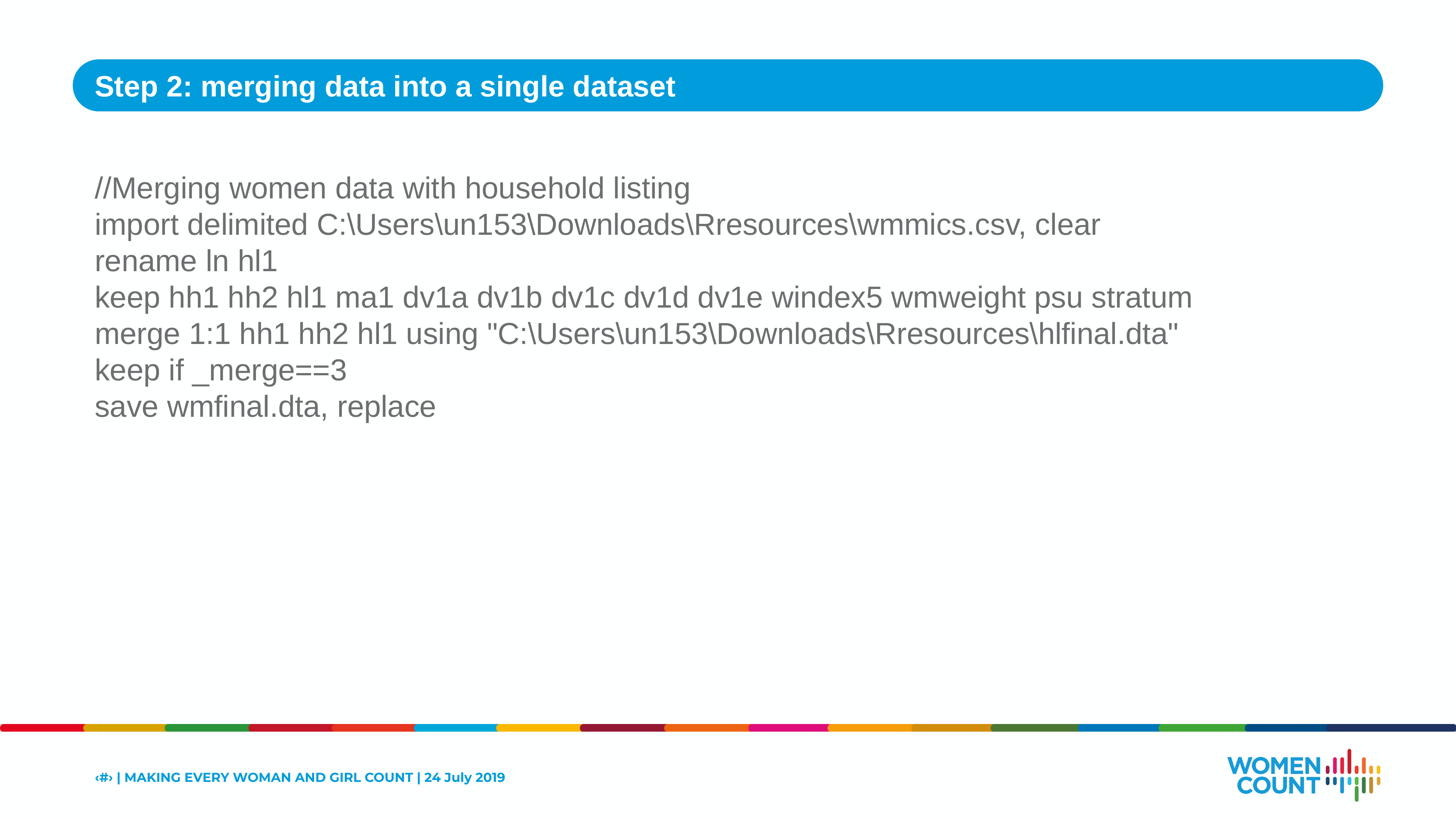

Step 2: merging data into a single dataset

//Merging women data with household listing
import delimited C:\Users\un153\Downloads\Rresources\wmmics.csv, clear
rename ln hl1
keep hh1 hh2 hl1 ma1 dv1a dv1b dv1c dv1d dv1e windex5 wmweight psu stratum
merge 1:1 hh1 hh2 hl1 using "C:\Users\un153\Downloads\Rresources\hlfinal.dta"
keep if _merge==3
save wmfinal.dta, replace

‹#› | MAKING EVERY WOMAN AND GIRL COUNT | 24 July 2019